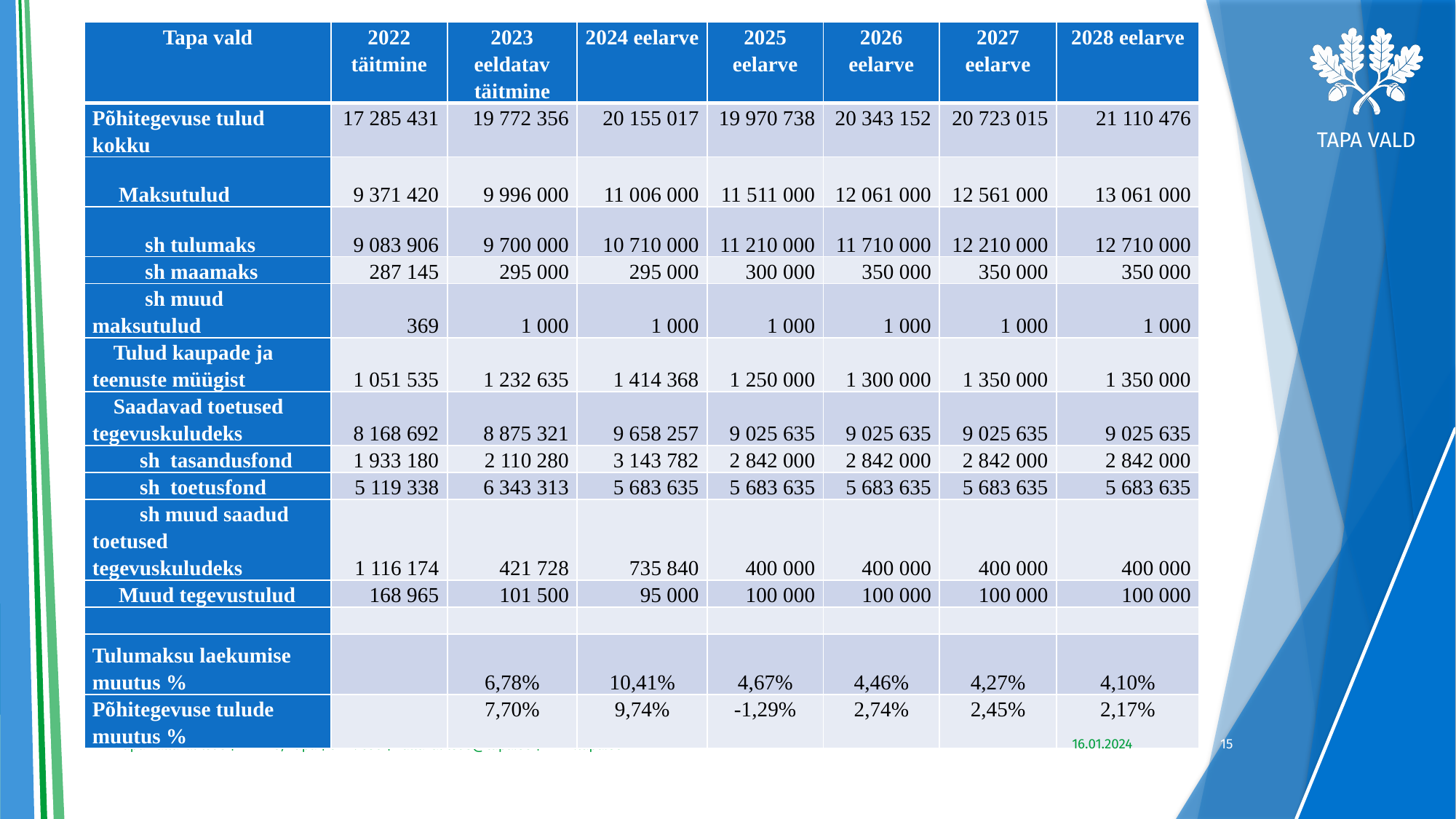

| Tapa vald | 2022 täitmine | 2023 eeldatav täitmine | 2024 eelarve | 2025 eelarve | 2026 eelarve | 2027 eelarve | 2028 eelarve |
| --- | --- | --- | --- | --- | --- | --- | --- |
| Põhitegevuse tulud kokku | 17 285 431 | 19 772 356 | 20 155 017 | 19 970 738 | 20 343 152 | 20 723 015 | 21 110 476 |
| Maksutulud | 9 371 420 | 9 996 000 | 11 006 000 | 11 511 000 | 12 061 000 | 12 561 000 | 13 061 000 |
| sh tulumaks | 9 083 906 | 9 700 000 | 10 710 000 | 11 210 000 | 11 710 000 | 12 210 000 | 12 710 000 |
| sh maamaks | 287 145 | 295 000 | 295 000 | 300 000 | 350 000 | 350 000 | 350 000 |
| sh muud maksutulud | 369 | 1 000 | 1 000 | 1 000 | 1 000 | 1 000 | 1 000 |
| Tulud kaupade ja teenuste müügist | 1 051 535 | 1 232 635 | 1 414 368 | 1 250 000 | 1 300 000 | 1 350 000 | 1 350 000 |
| Saadavad toetused tegevuskuludeks | 8 168 692 | 8 875 321 | 9 658 257 | 9 025 635 | 9 025 635 | 9 025 635 | 9 025 635 |
| sh tasandusfond | 1 933 180 | 2 110 280 | 3 143 782 | 2 842 000 | 2 842 000 | 2 842 000 | 2 842 000 |
| sh toetusfond | 5 119 338 | 6 343 313 | 5 683 635 | 5 683 635 | 5 683 635 | 5 683 635 | 5 683 635 |
| sh muud saadud toetused tegevuskuludeks | 1 116 174 | 421 728 | 735 840 | 400 000 | 400 000 | 400 000 | 400 000 |
| Muud tegevustulud | 168 965 | 101 500 | 95 000 | 100 000 | 100 000 | 100 000 | 100 000 |
|  |  |  |  |  |  |  |  |
| Tulumaksu laekumise muutus % |  | 6,78% | 10,41% | 4,67% | 4,46% | 4,27% | 4,10% |
| Põhitegevuse tulude muutus % |  | 7,70% | 9,74% | -1,29% | 2,74% | 2,45% | 2,17% |
16.01.2024
15
Tapa Vallavalitsus | Pikk 15, Tapa | 322 9650 | vallavalitsus@tapa.ee | www.tapa.ee